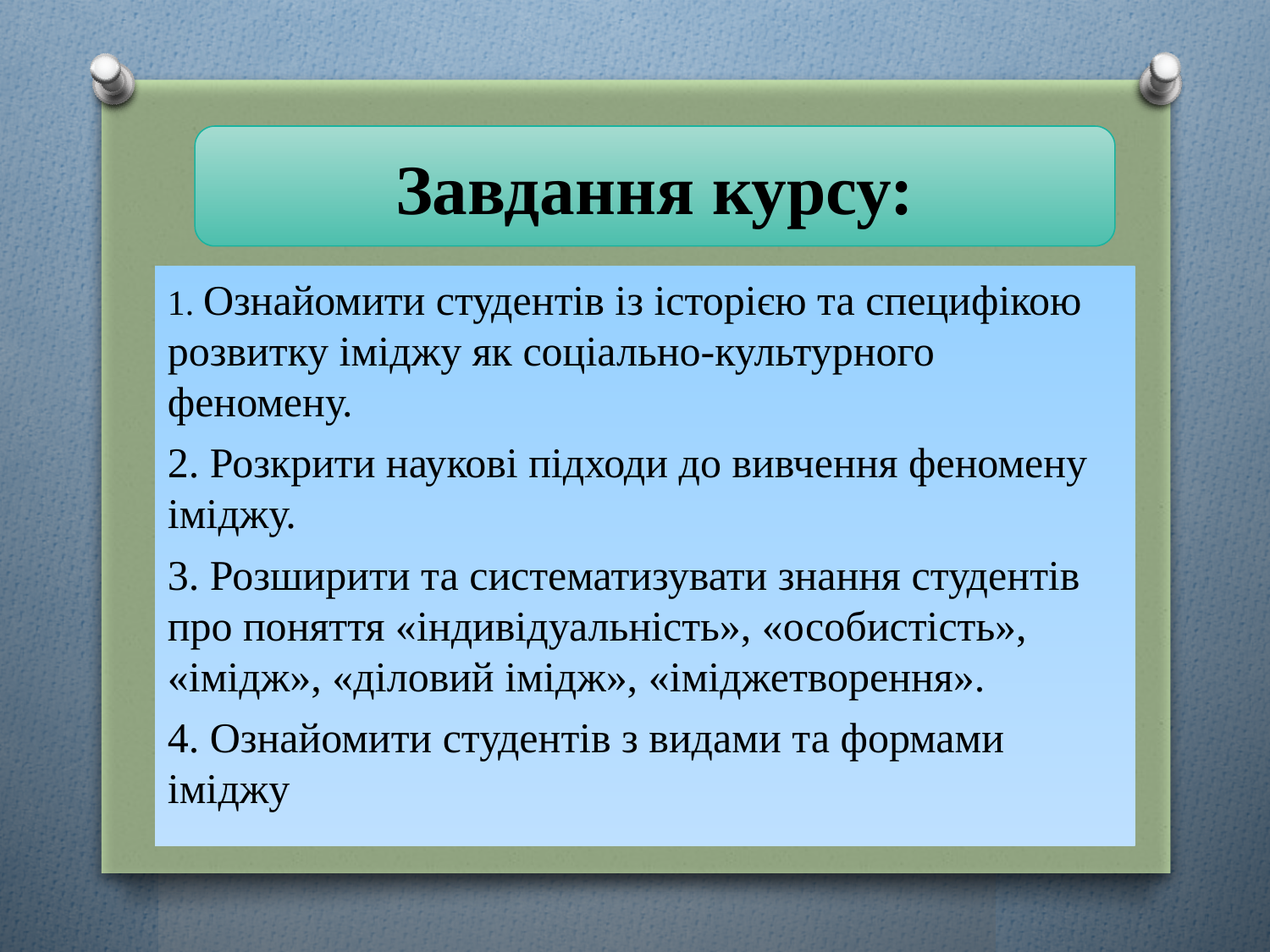

Завдання курсу:
1. Ознайомити студентів із історією та специфікою розвитку іміджу як соціально-культурного феномену.
2. Розкрити наукові підходи до вивчення феномену іміджу.
3. Розширити та систематизувати знання студентів про поняття «індивідуальність», «особистість», «імідж», «діловий імідж», «іміджетворення».
4. Ознайомити студентів з видами та формами іміджу